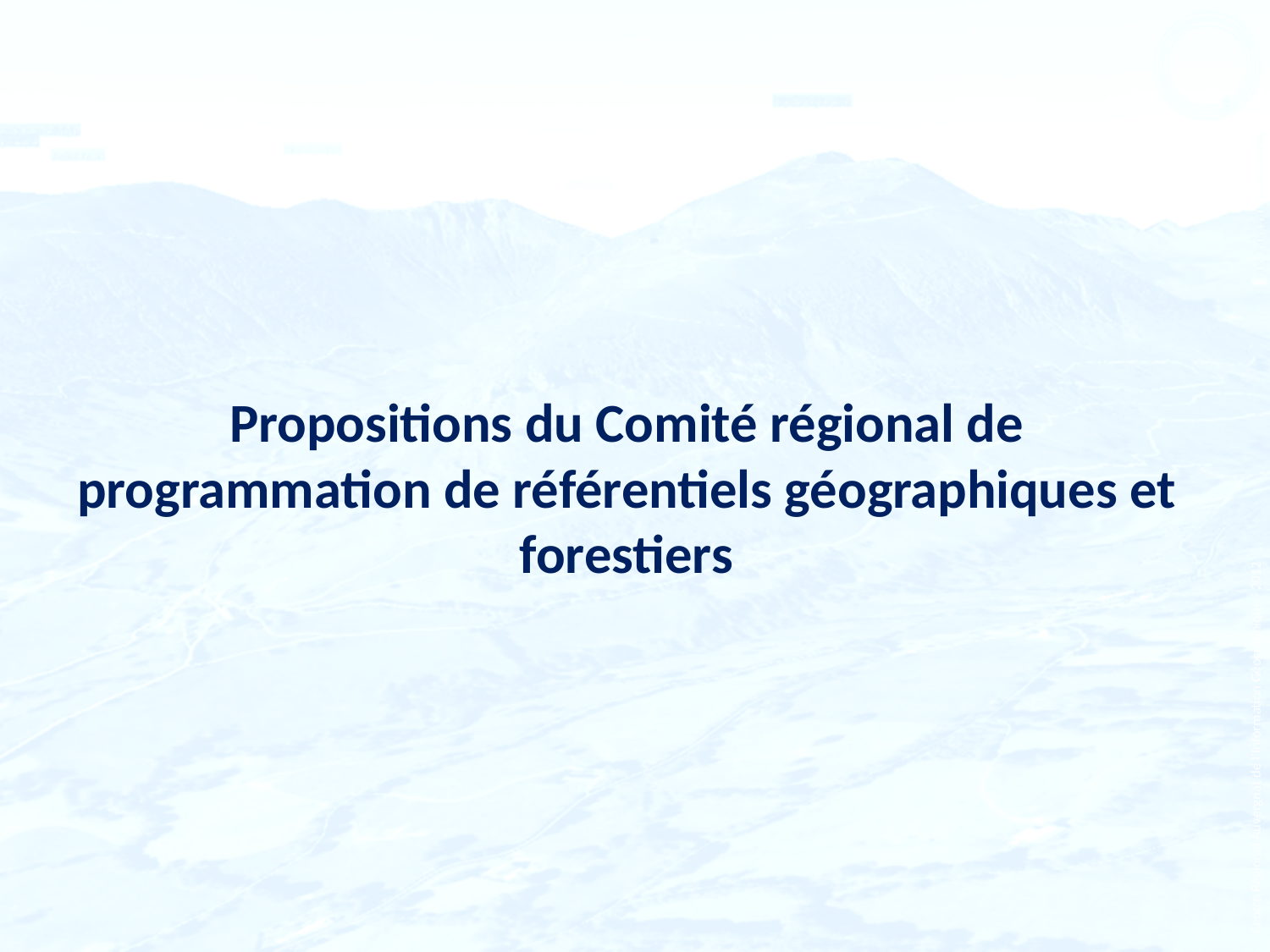

# Propositions du Comité régional de programmation de référentiels géographiques et forestiers